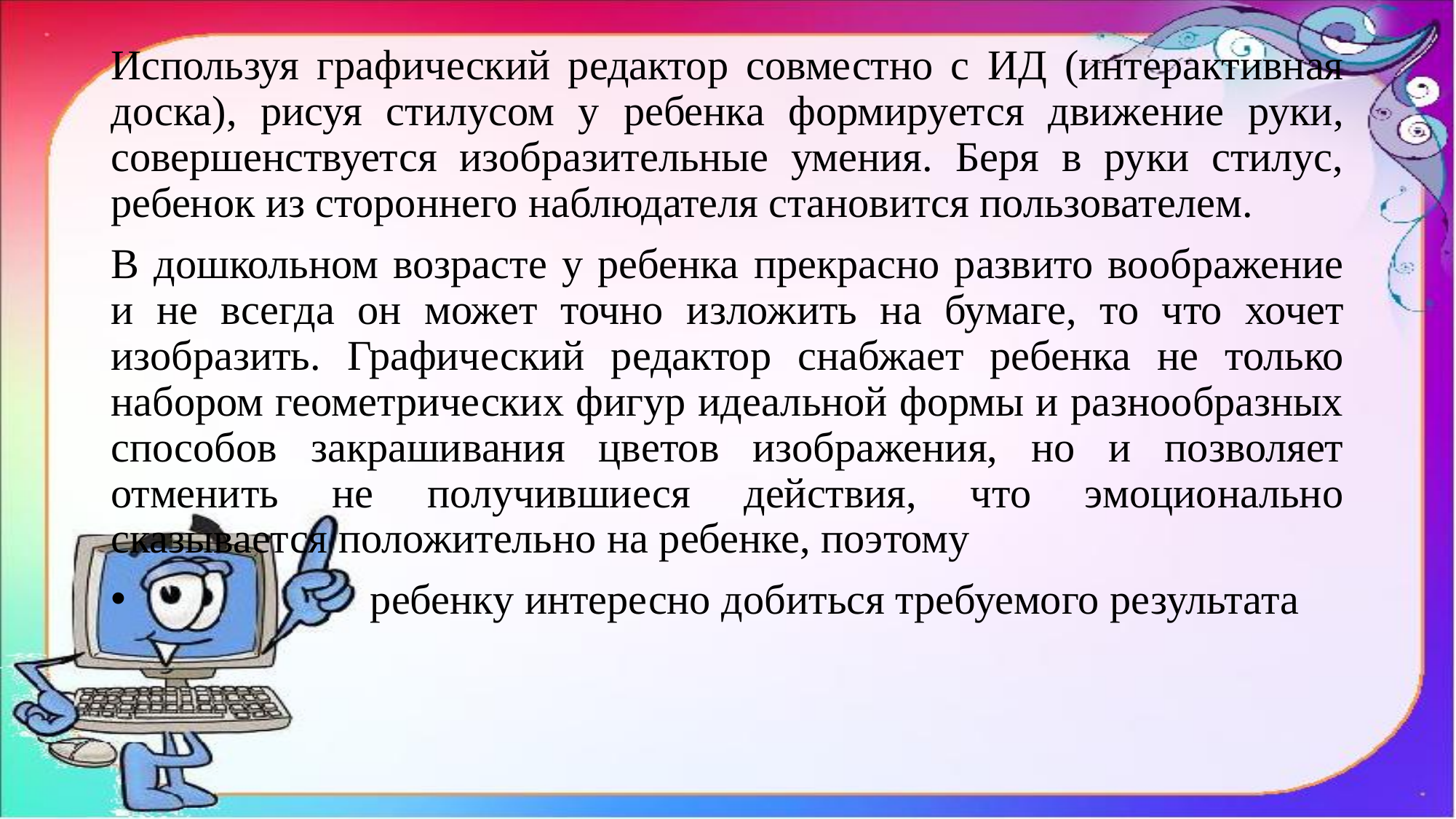

Используя графический редактор совместно с ИД (интерактивная доска), рисуя стилусом у ребенка формируется движение руки, совершенствуется изобразительные умения. Беря в руки стилус, ребенок из стороннего наблюдателя становится пользователем.
В дошкольном возрасте у ребенка прекрасно развито воображение и не всегда он может точно изложить на бумаге, то что хочет изобразить. Графический редактор снабжает ребенка не только набором геометрических фигур идеальной формы и разнообразных способов закрашивания цветов изображения, но и позволяет отменить не получившиеся действия, что эмоционально сказывается положительно на ребенке, поэтому
                      ребенку интересно добиться требуемого результата